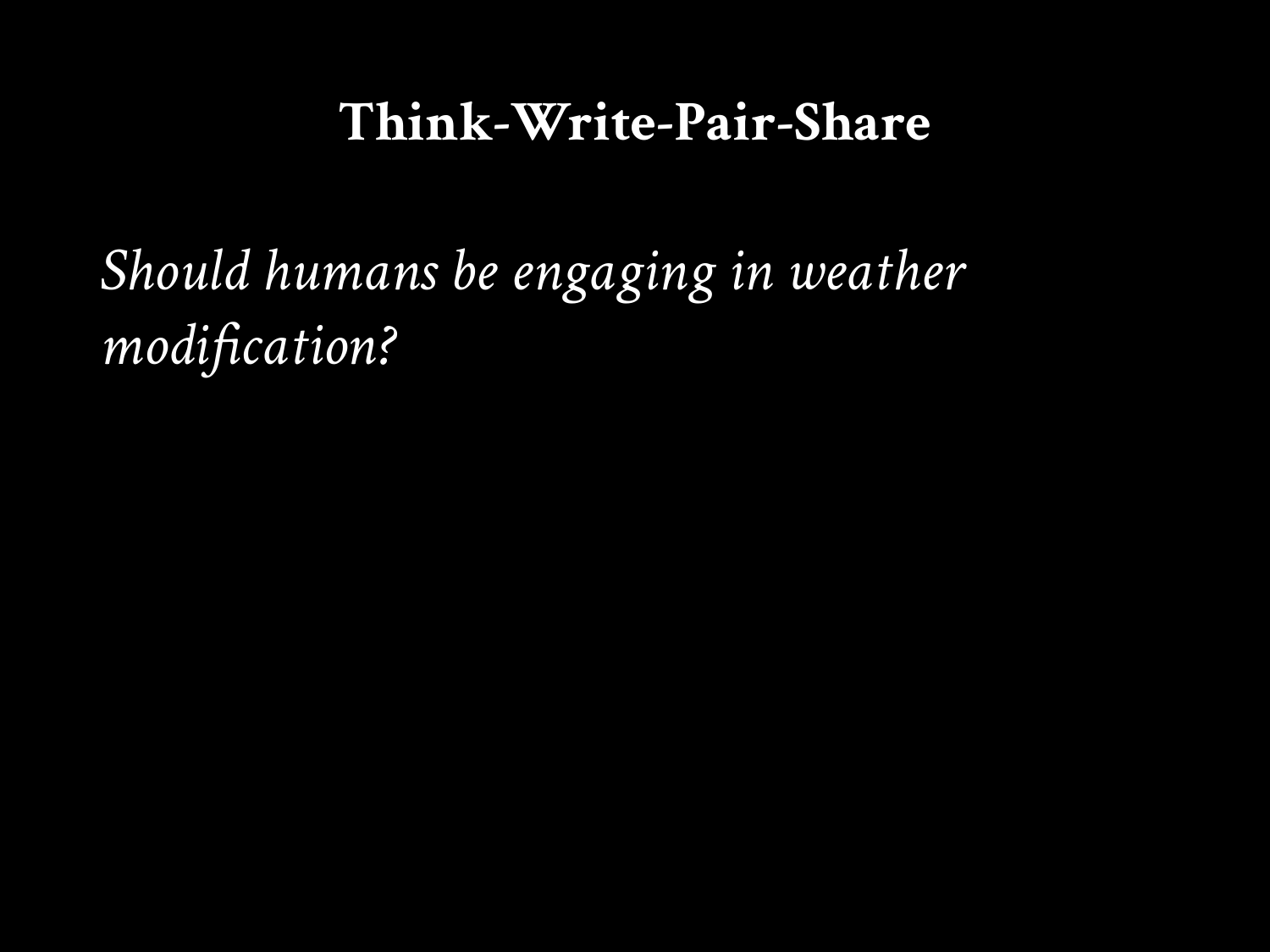

# Think-Write-Pair-Share
Should humans be engaging in weather modification?